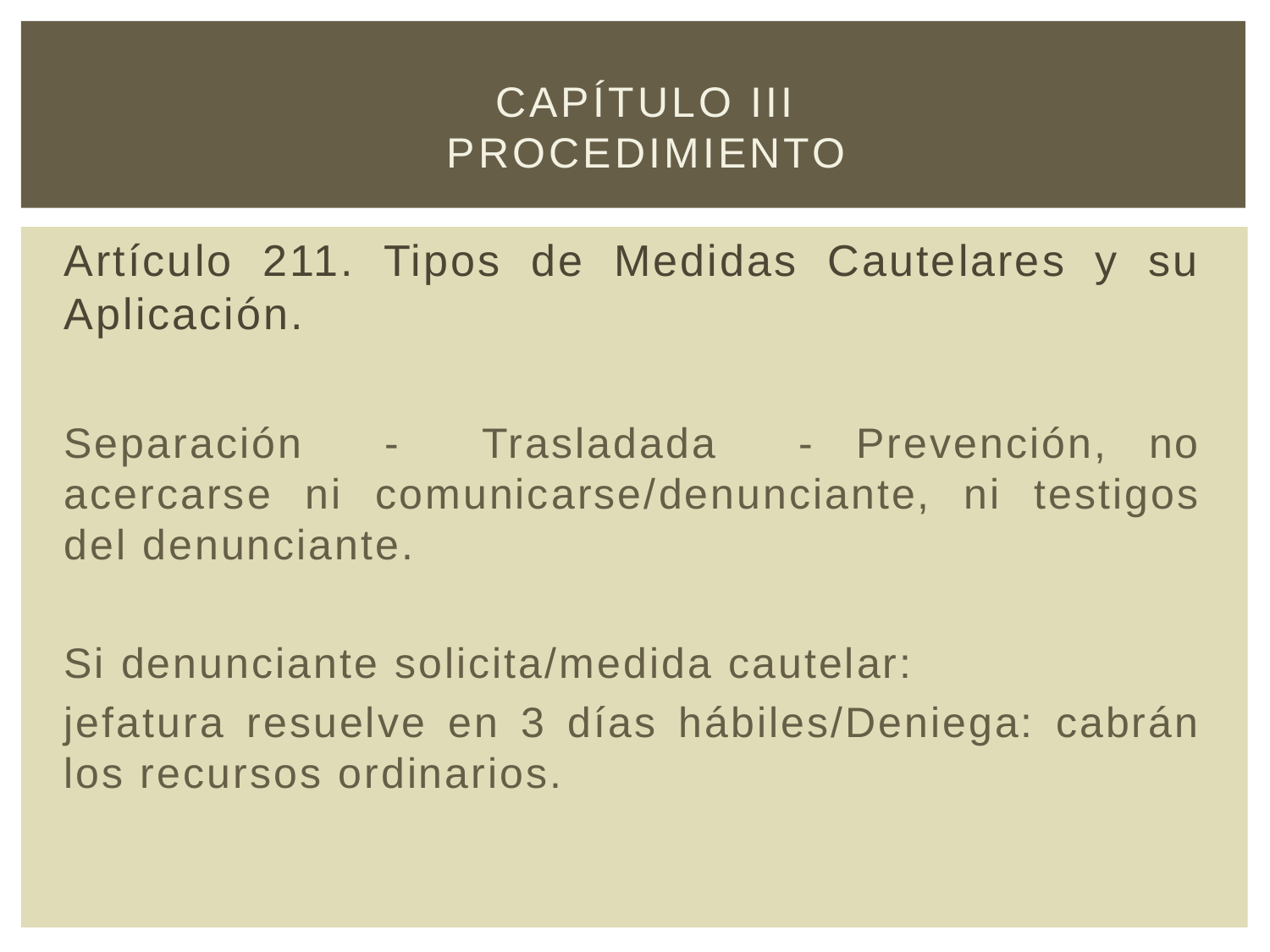

# Capítulo III PROCEDIMIENTO
Artículo 211. Tipos de Medidas Cautelares y su Aplicación.

Separación  -  Trasladada  - Prevención, no acercarse ni comunicarse/denunciante, ni testigos del denunciante.

Si denunciante solicita/medida cautelar:
jefatura resuelve en 3 días hábiles/Deniega: cabrán los recursos ordinarios.